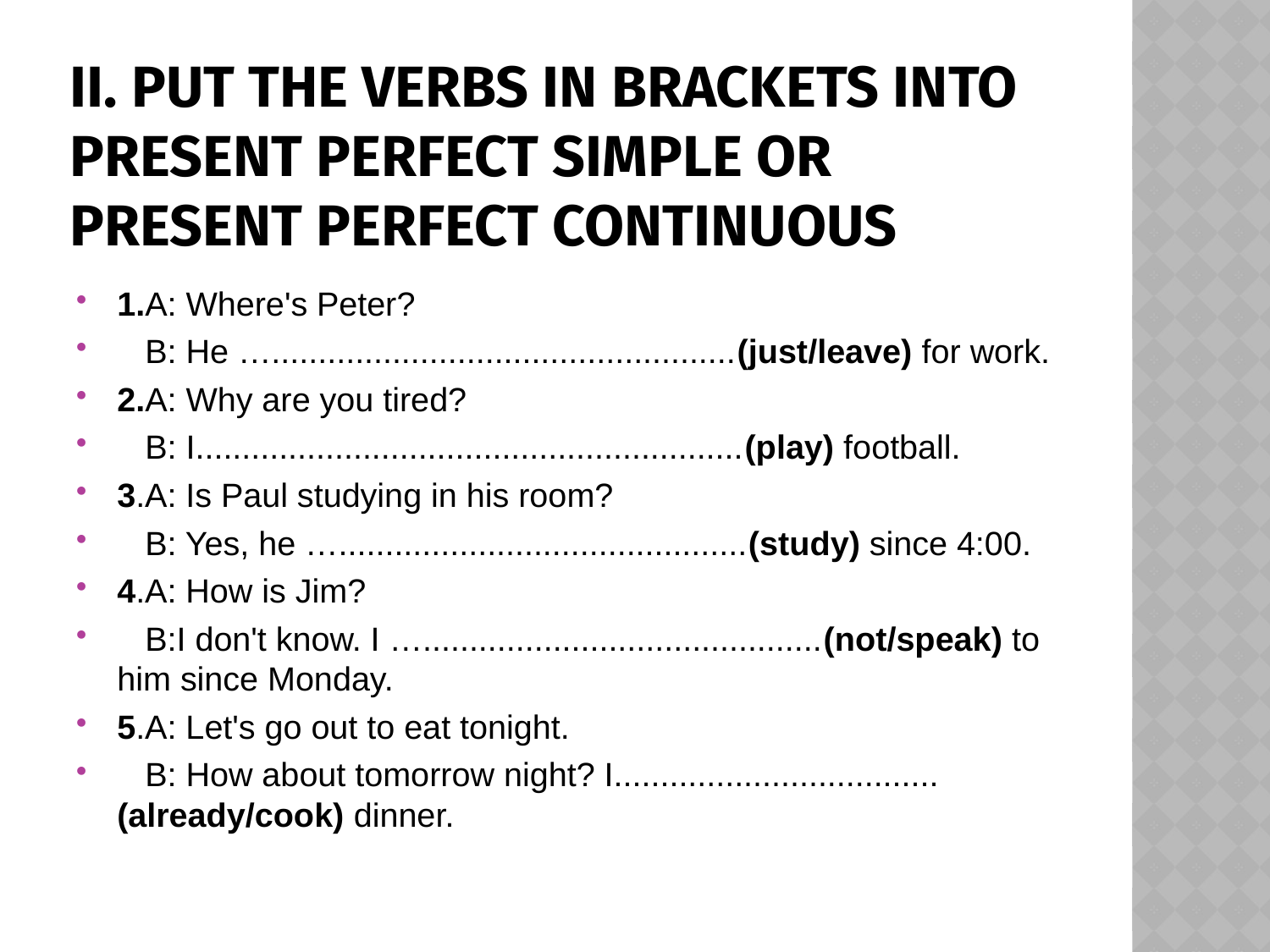

# II. Put the verbs in brackets into Present Perfect Simple or Present Perfect Continuous
1.A: Where's Peter?
   B: He …..................................................(just/leave) for work.
2.A: Why are you tired?
   B: I...........................................................(play) football.
3.A: Is Paul studying in his room?
   B: Yes, he …............................................(study) since 4:00.
4.A: How is Jim?
   B:I don't know. I …...........................................(not/speak) to him since Monday.
5.A: Let's go out to eat tonight.
   B: How about tomorrow night? I...................................(already/cook) dinner.